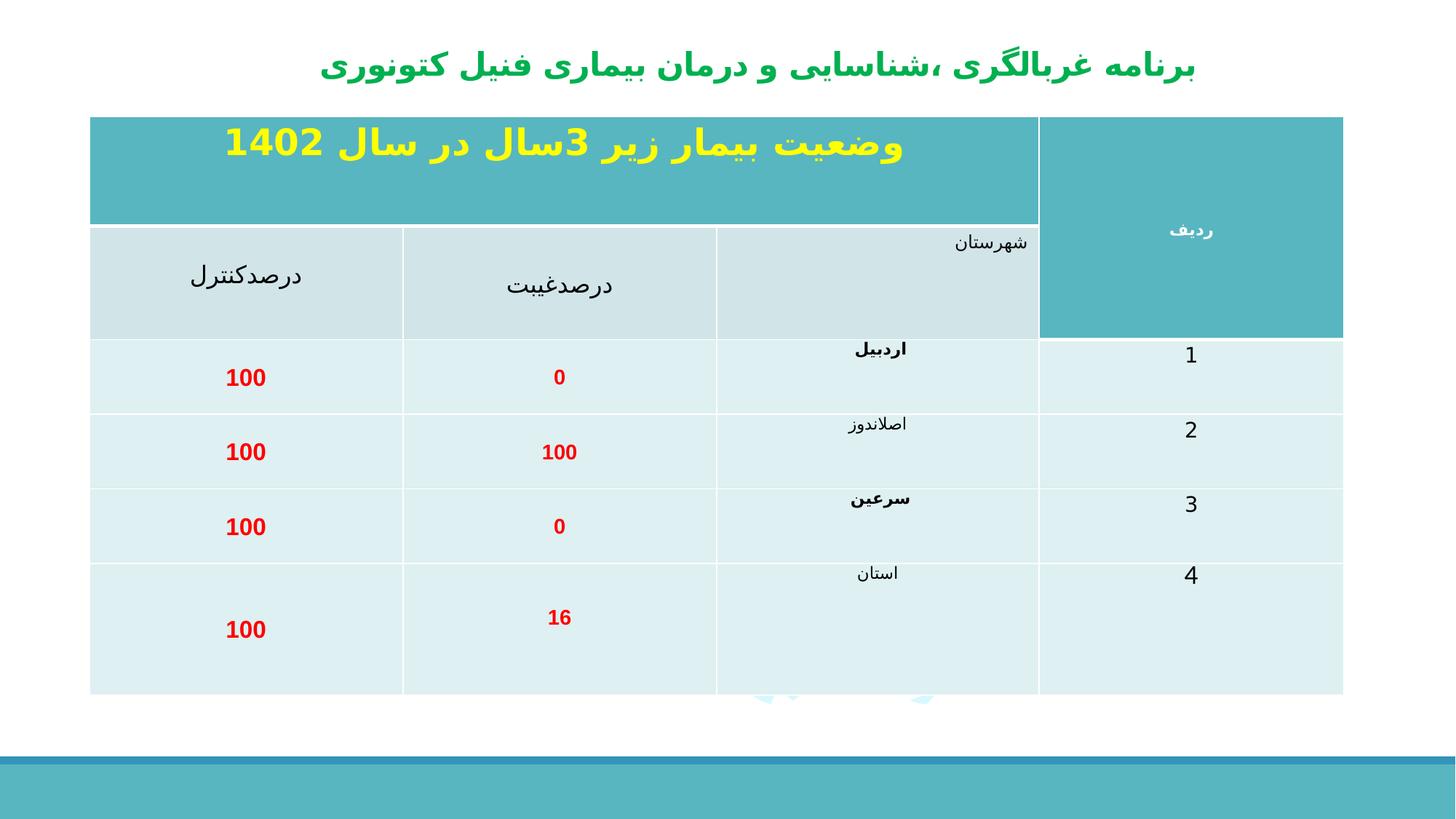

# برنامه غربالگری ،شناسایی و درمان بیماری فنیل کتونوری
| وضعیت بیمار زیر 3سال در سال 1402 |  |  | ردیف |
| --- | --- | --- | --- |
| درصدکنترل | درصدغیبت | شهرستان |  |
| 100 | 0 | اردبیل | 1 |
| 100 | 100 | اصلاندوز | 2 |
| 100 | 0 | سرعین | 3 |
| 100 | 16 | استان | 4 |